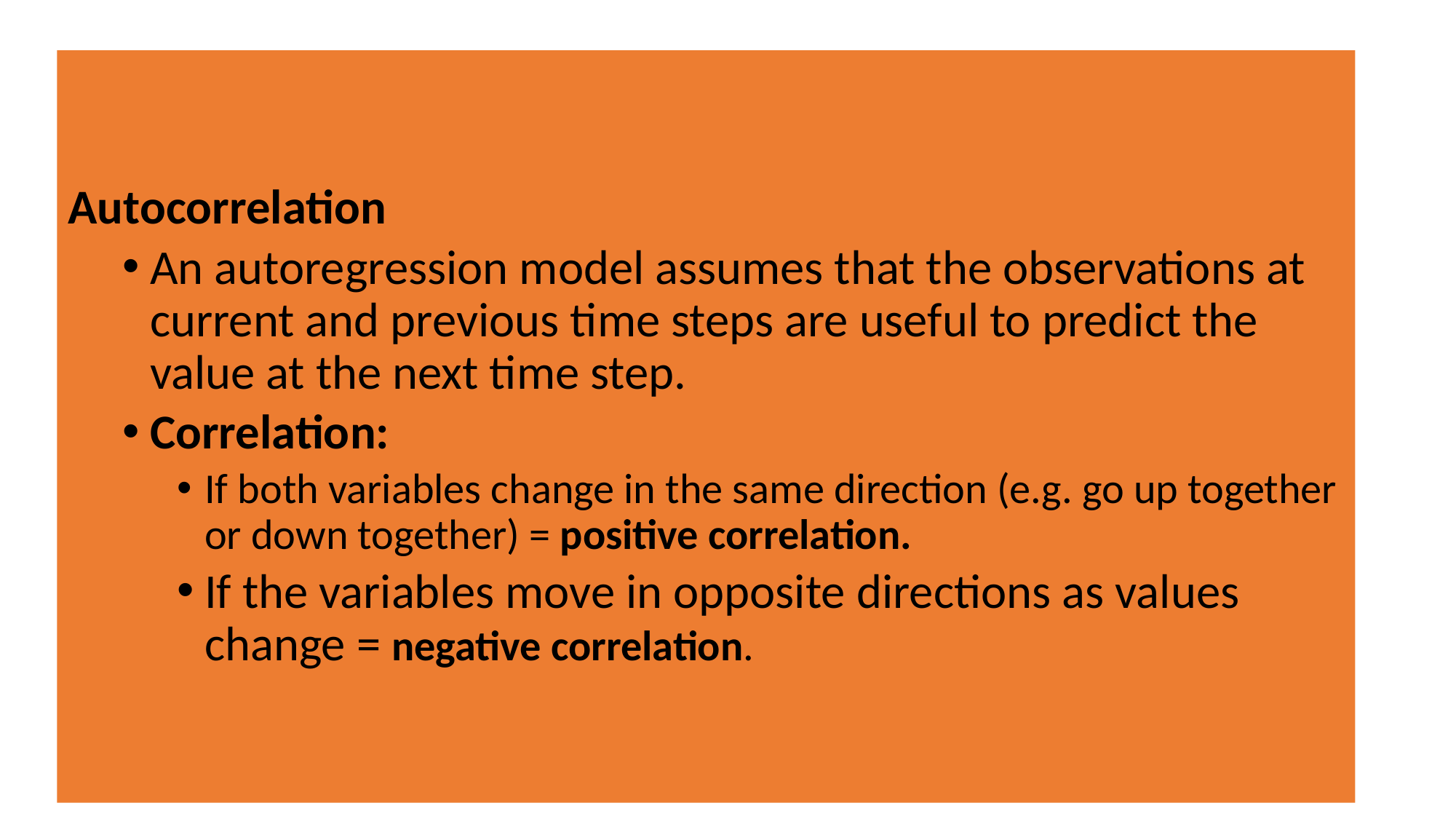

Autocorrelation
An autoregression model assumes that the observations at current and previous time steps are useful to predict the value at the next time step.
Correlation:
If both variables change in the same direction (e.g. go up together or down together) = positive correlation.
If the variables move in opposite directions as values change = negative correlation.
# Autoregression Assumption
4/18/2021
10